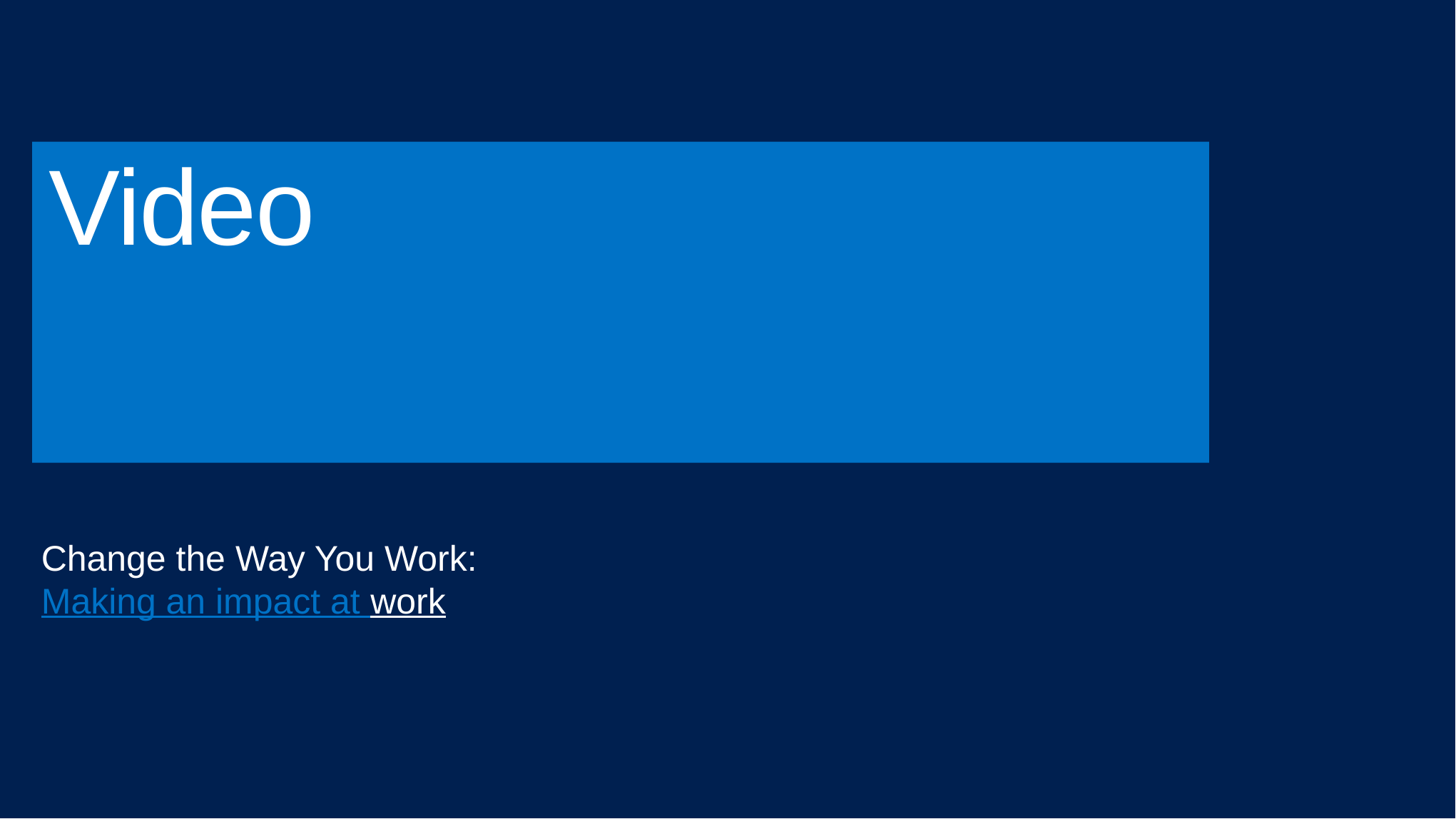

# Video
Change the Way You Work:
Making an impact at work